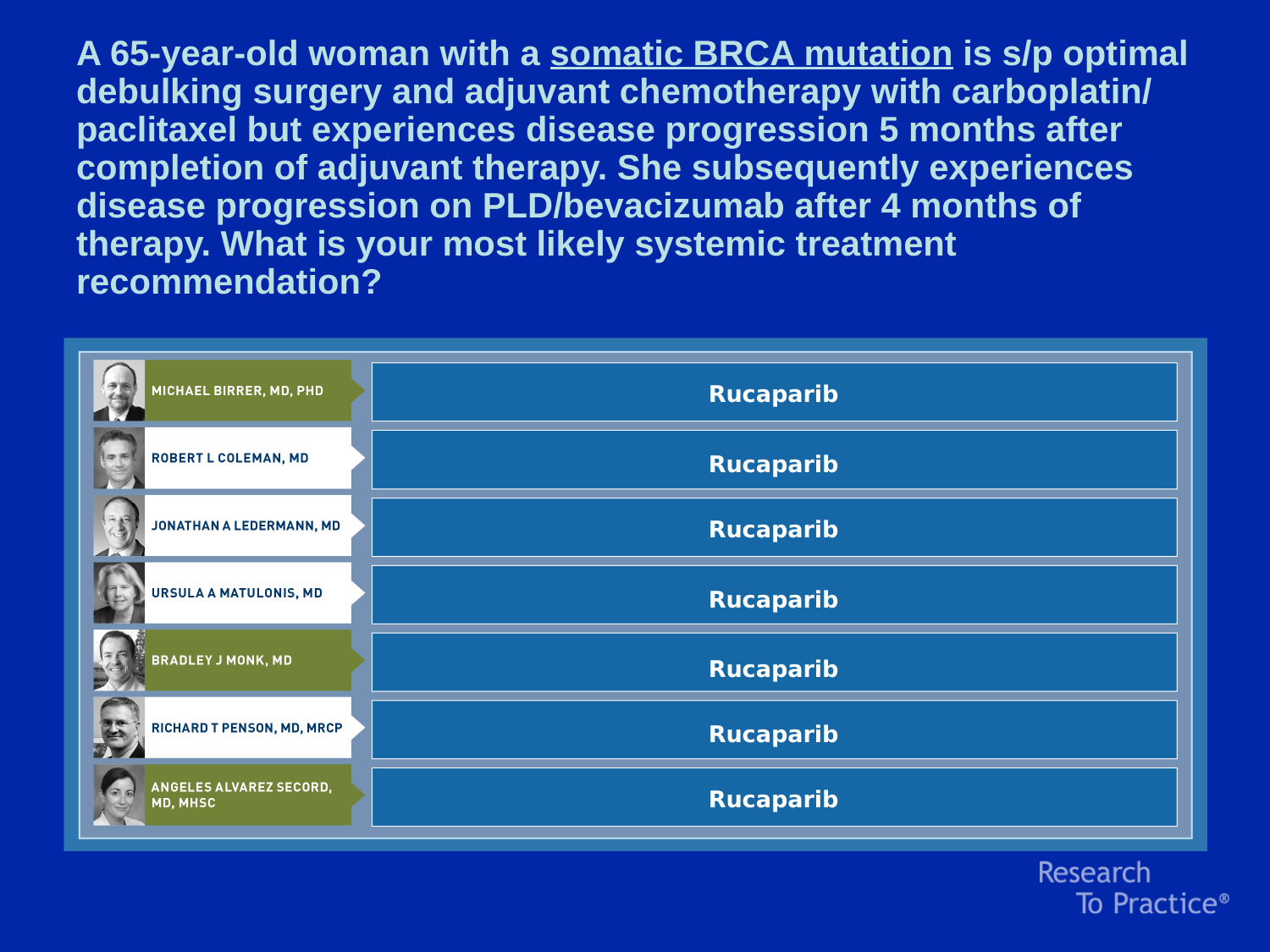

A 65-year-old woman with a somatic BRCA mutation is s/p optimal debulking surgery and adjuvant chemotherapy with carboplatin/
paclitaxel but experiences disease progression 5 months after completion of adjuvant therapy. She subsequently experiences disease progression on PLD/bevacizumab after 4 months of therapy. What is your most likely systemic treatment recommendation?
Rucaparib
Rucaparib
Rucaparib
Rucaparib
Rucaparib
Rucaparib
Rucaparib